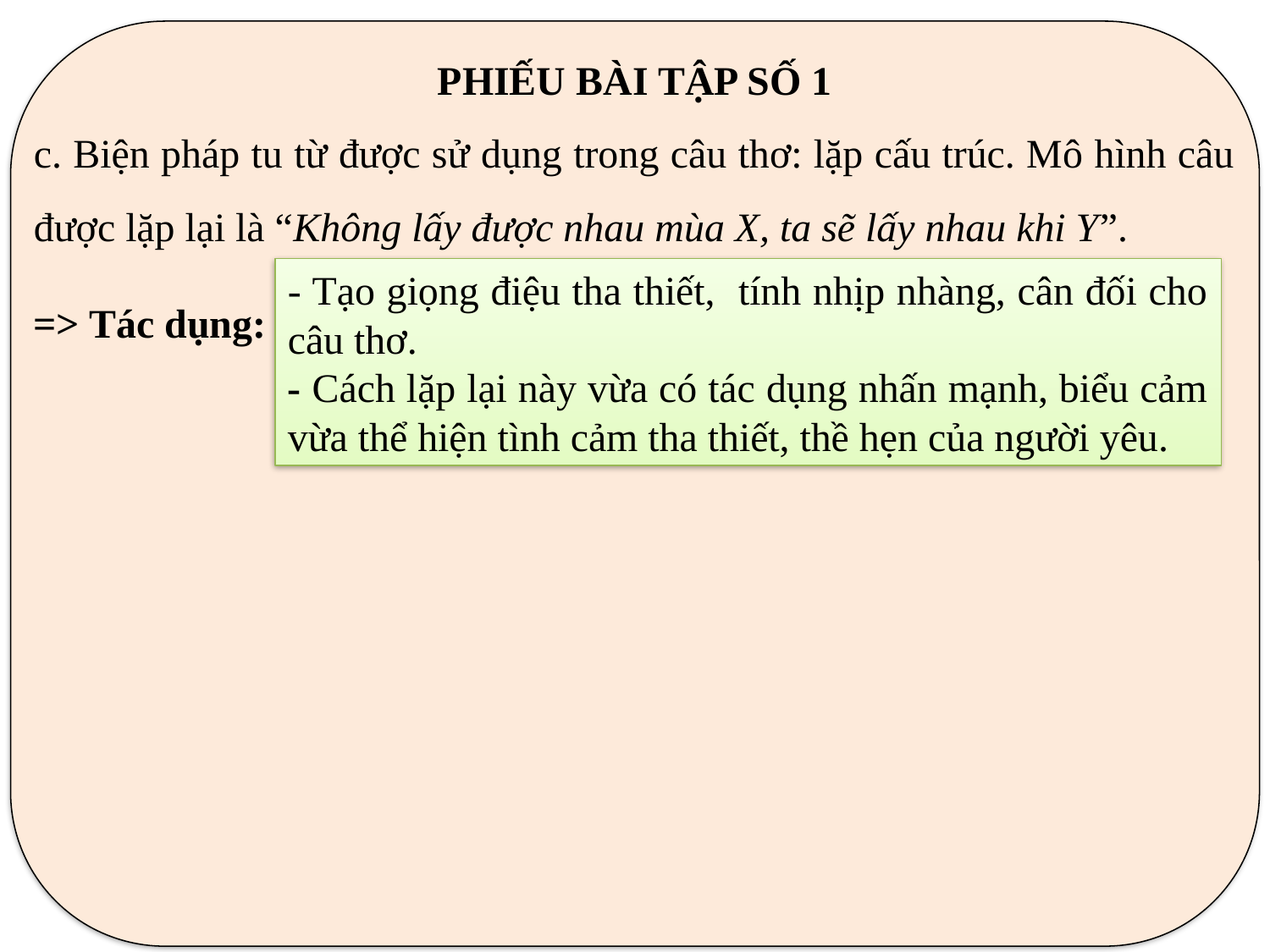

PHIẾU BÀI TẬP SỐ 1
c. Biện pháp tu từ được sử dụng trong câu thơ: lặp cấu trúc. Mô hình câu được lặp lại là “Không lấy được nhau mùa X, ta sẽ lấy nhau khi Y”.
=> Tác dụng:

- Tạo giọng điệu tha thiết,  tính nhịp nhàng, cân đối cho câu thơ.
- Cách lặp lại này vừa có tác dụng nhấn mạnh, biểu cảm vừa thể hiện tình cảm tha thiết, thề hẹn của người yêu.